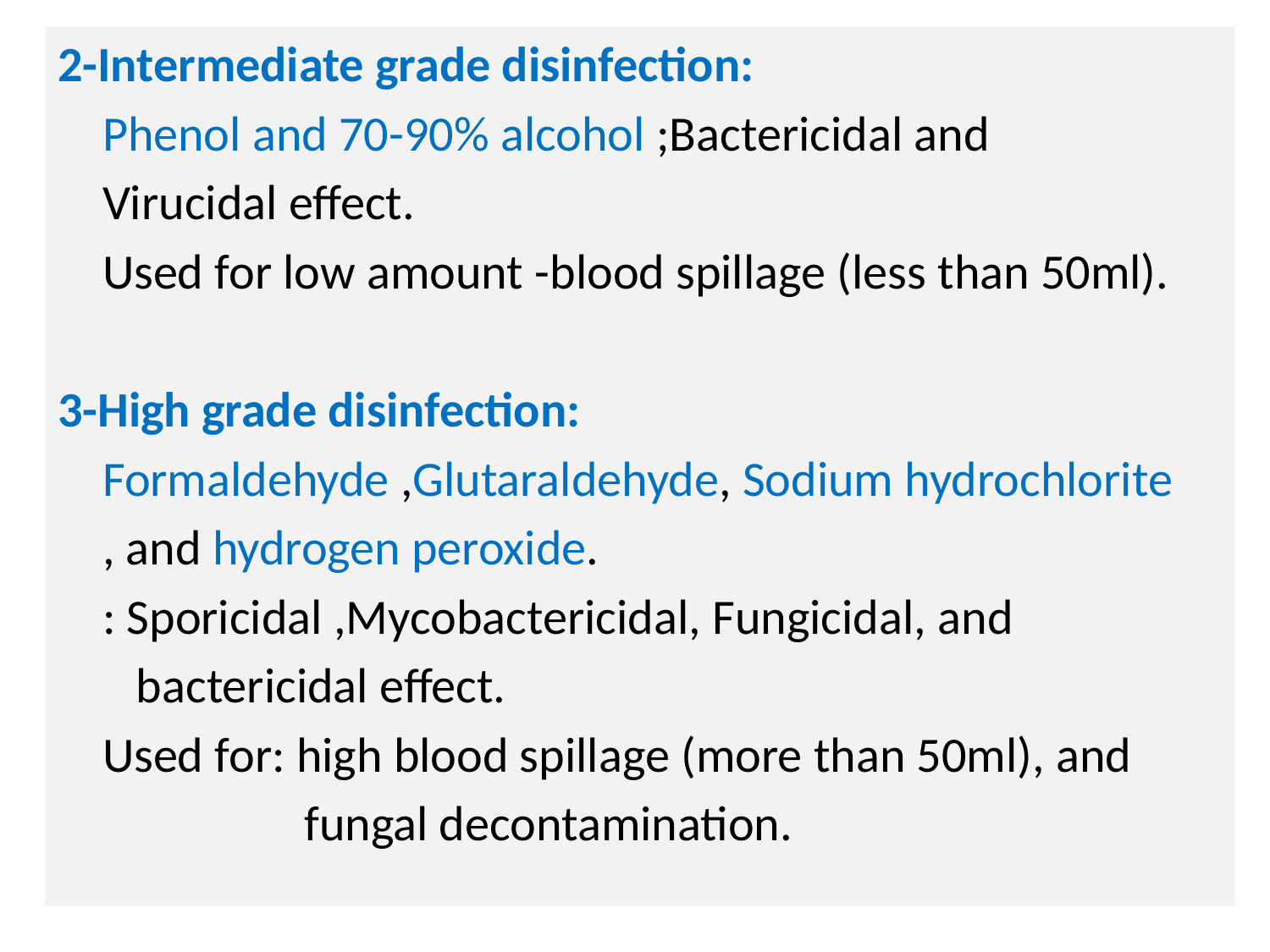

# N
2-Intermediate grade disinfection:
    Phenol and 70-90% alcohol ;Bactericidal and
    Virucidal effect.
    Used for low amount -blood spillage (less than 50ml).

3-High grade disinfection:
    Formaldehyde ,Glutaraldehyde, Sodium hydrochlorite
    , and hydrogen peroxide.
    : Sporicidal ,Mycobactericidal, Fungicidal, and
       bactericidal effect.
    Used for: high blood spillage (more than 50ml), and
                      fungal decontamination.